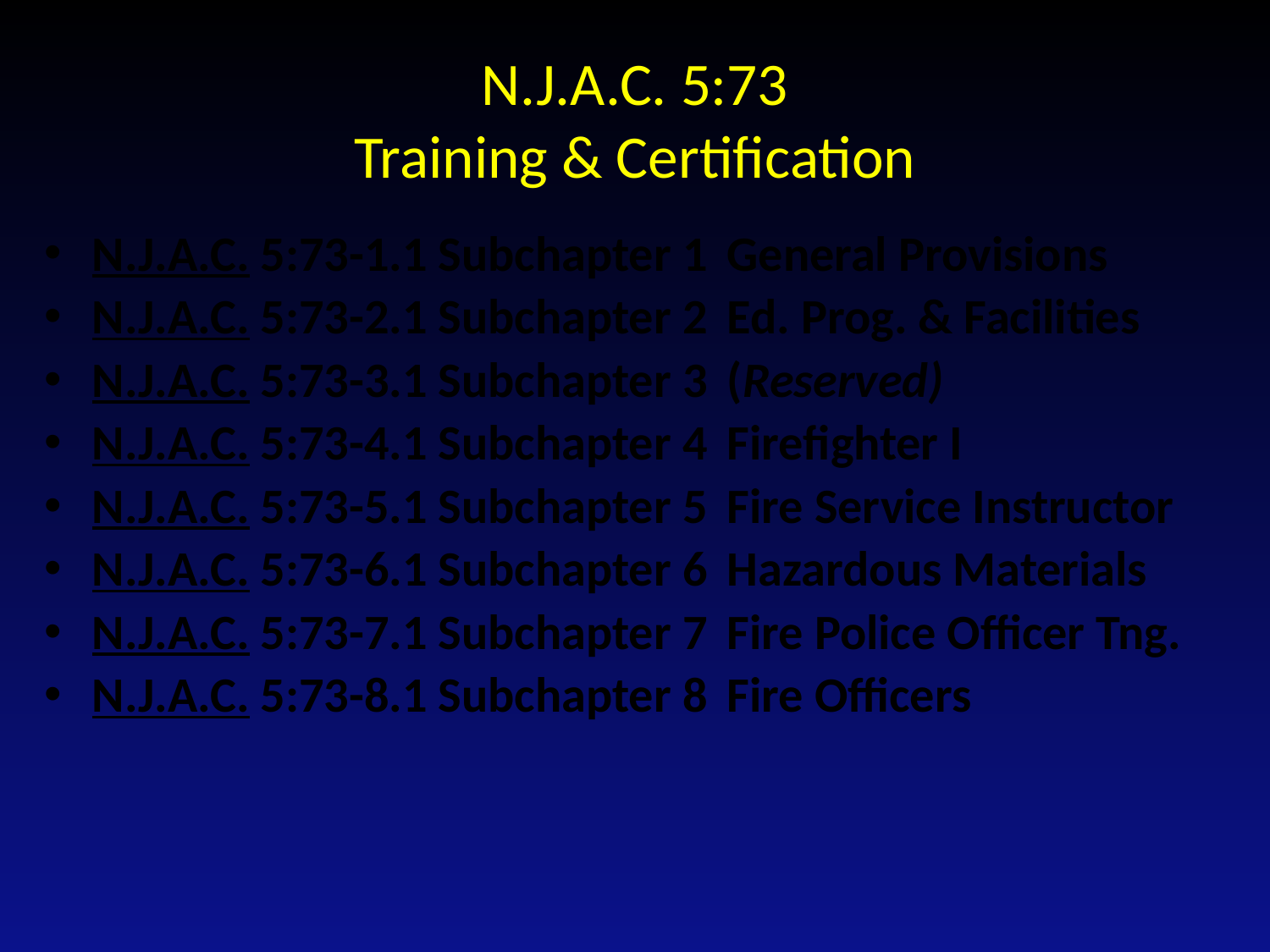

# N.J.A.C. 5:73 Training & Certification
N.J.A.C. 5:73-1.1 Subchapter 1	General Provisions
N.J.A.C. 5:73-2.1 Subchapter 2	Ed. Prog. & Facilities
N.J.A.C. 5:73-3.1 Subchapter 3	(Reserved)
N.J.A.C. 5:73-4.1 Subchapter 4	Firefighter I
N.J.A.C. 5:73-5.1 Subchapter 5	Fire Service Instructor
N.J.A.C. 5:73-6.1 Subchapter 6	Hazardous Materials
N.J.A.C. 5:73-7.1 Subchapter 7 	Fire Police Officer Tng.
N.J.A.C. 5:73-8.1 Subchapter 8 	Fire Officers